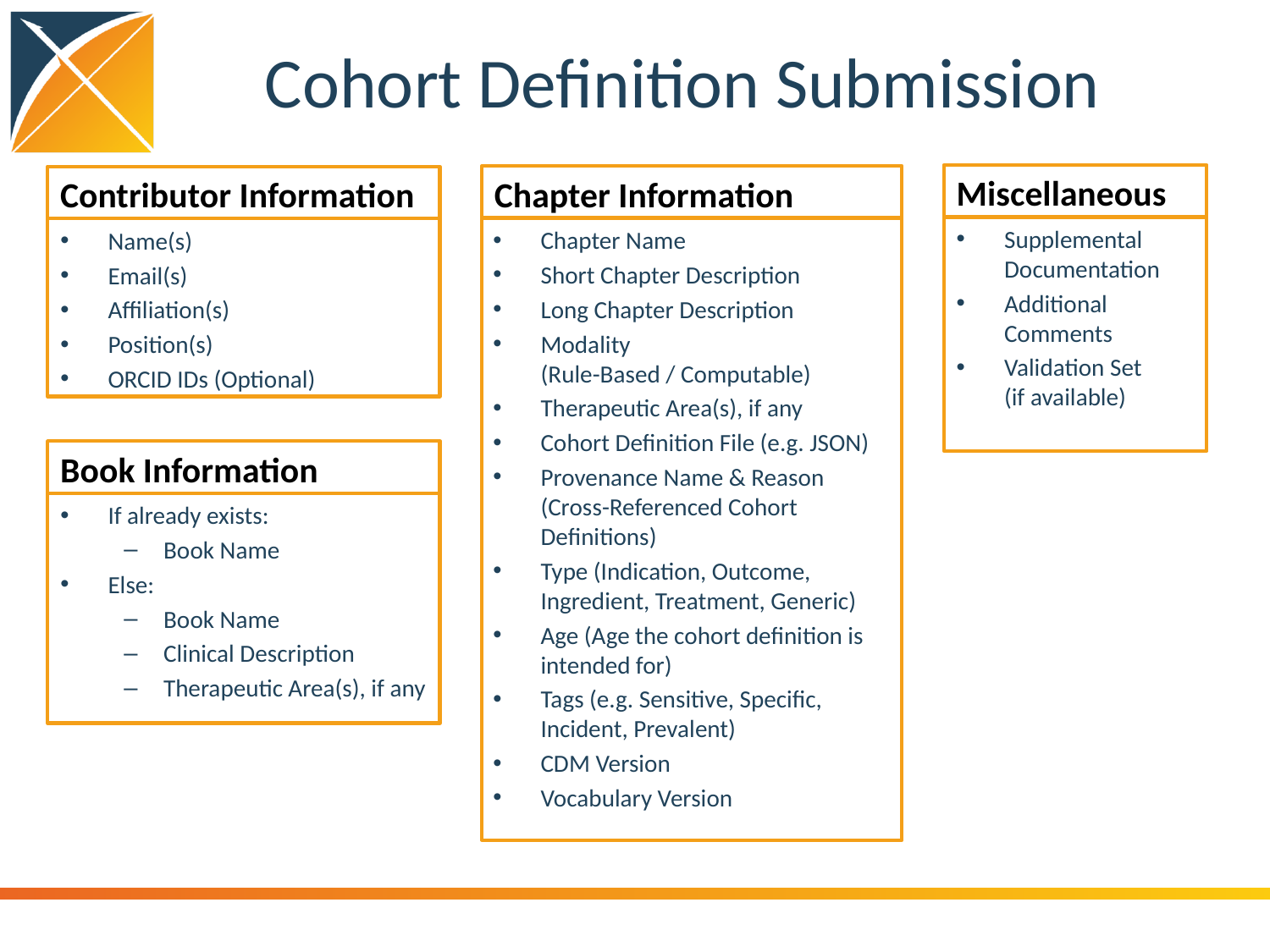

# Cohort Definition Submission
Miscellaneous

Chapter Information

Contributor Information

Supplemental
Documentation
Additional
Comments
Validation Set
(if available)

Chapter Name
Short Chapter Description
Long Chapter Description
Modality
(Rule-Based / Computable)
Therapeutic Area(s), if any
Cohort Definition File (e.g. JSON)
Provenance Name & Reason
(Cross-Referenced Cohort Definitions)
Type (Indication, Outcome, Ingredient, Treatment, Generic)
Age (Age the cohort definition is intended for)
Tags (e.g. Sensitive, Specific, Incident, Prevalent)
CDM Version
Vocabulary Version

Name(s)
Email(s)
Affiliation(s)
Position(s)
ORCID IDs (Optional)
Book Information

If already exists:
Book Name
Else:
Book Name
Clinical Description
Therapeutic Area(s), if any